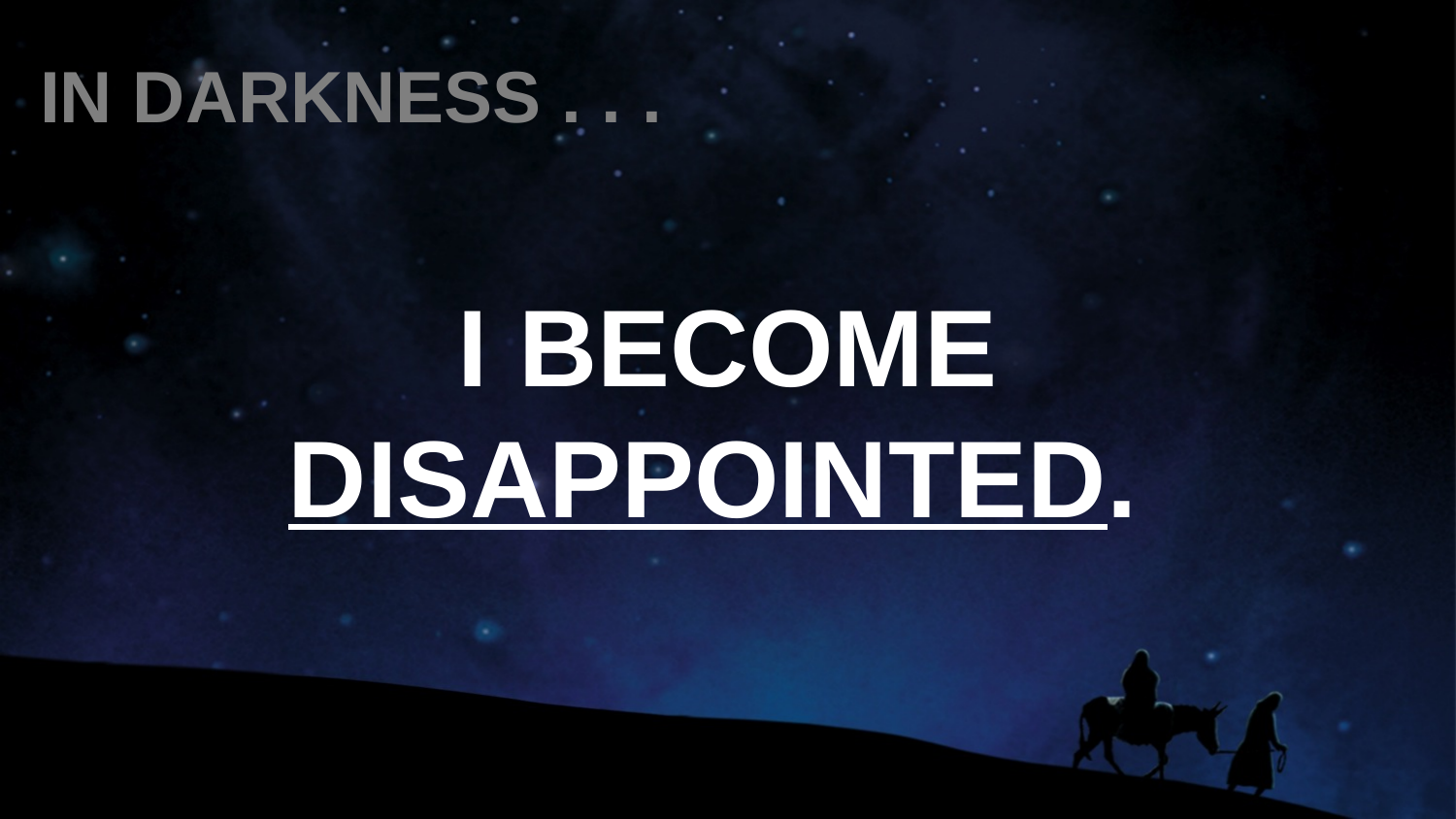

IN DARKNESS . . .
# I BECOME DISAPPOINTED.